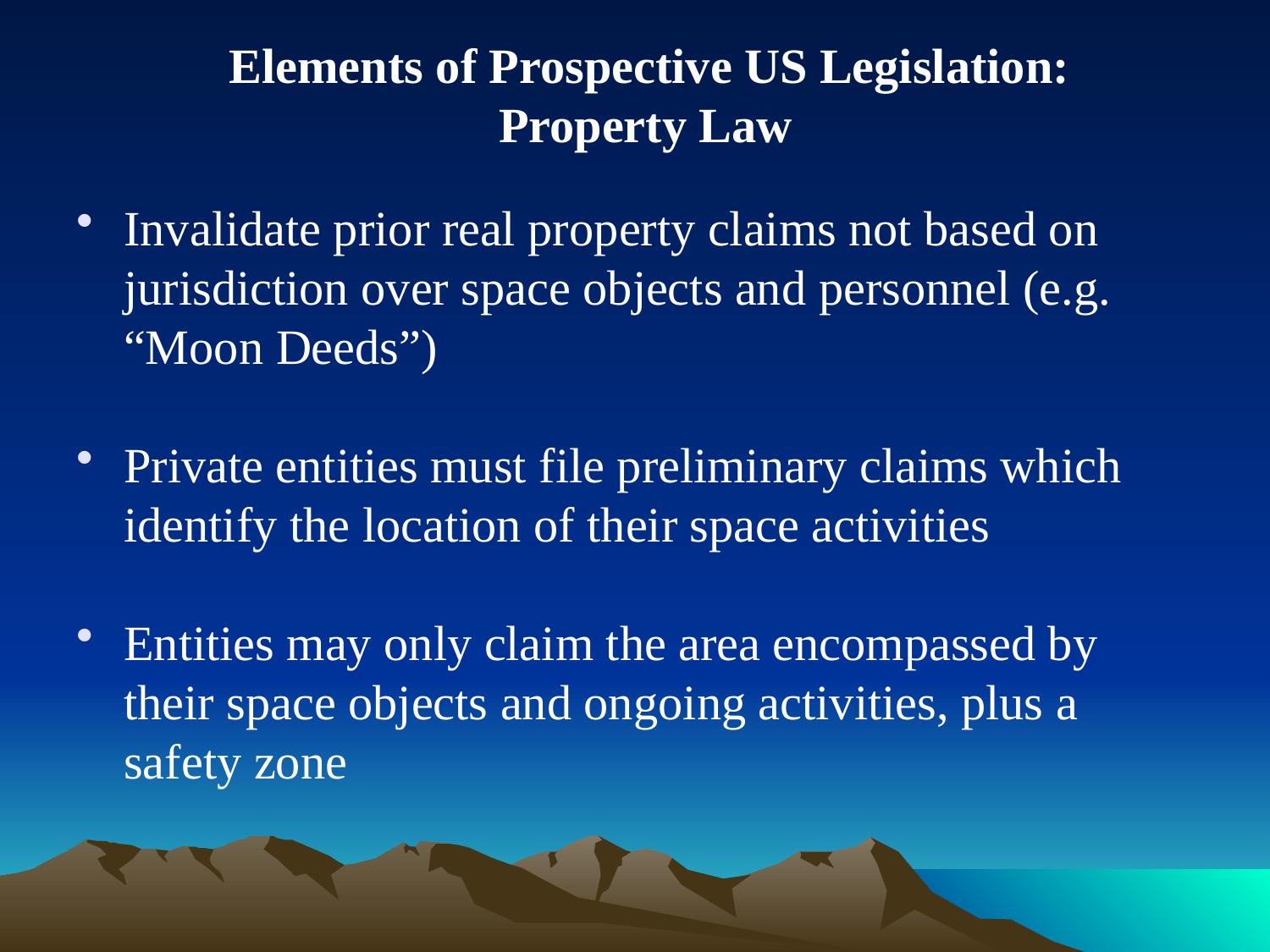

# Elements of Prospective US Legislation: Property Law
Invalidate prior real property claims not based on jurisdiction over space objects and personnel (e.g. “Moon Deeds”)

Private entities must file preliminary claims which identify the location of their space activities

Entities may only claim the area encompassed by their space objects and ongoing activities, plus a safety zone